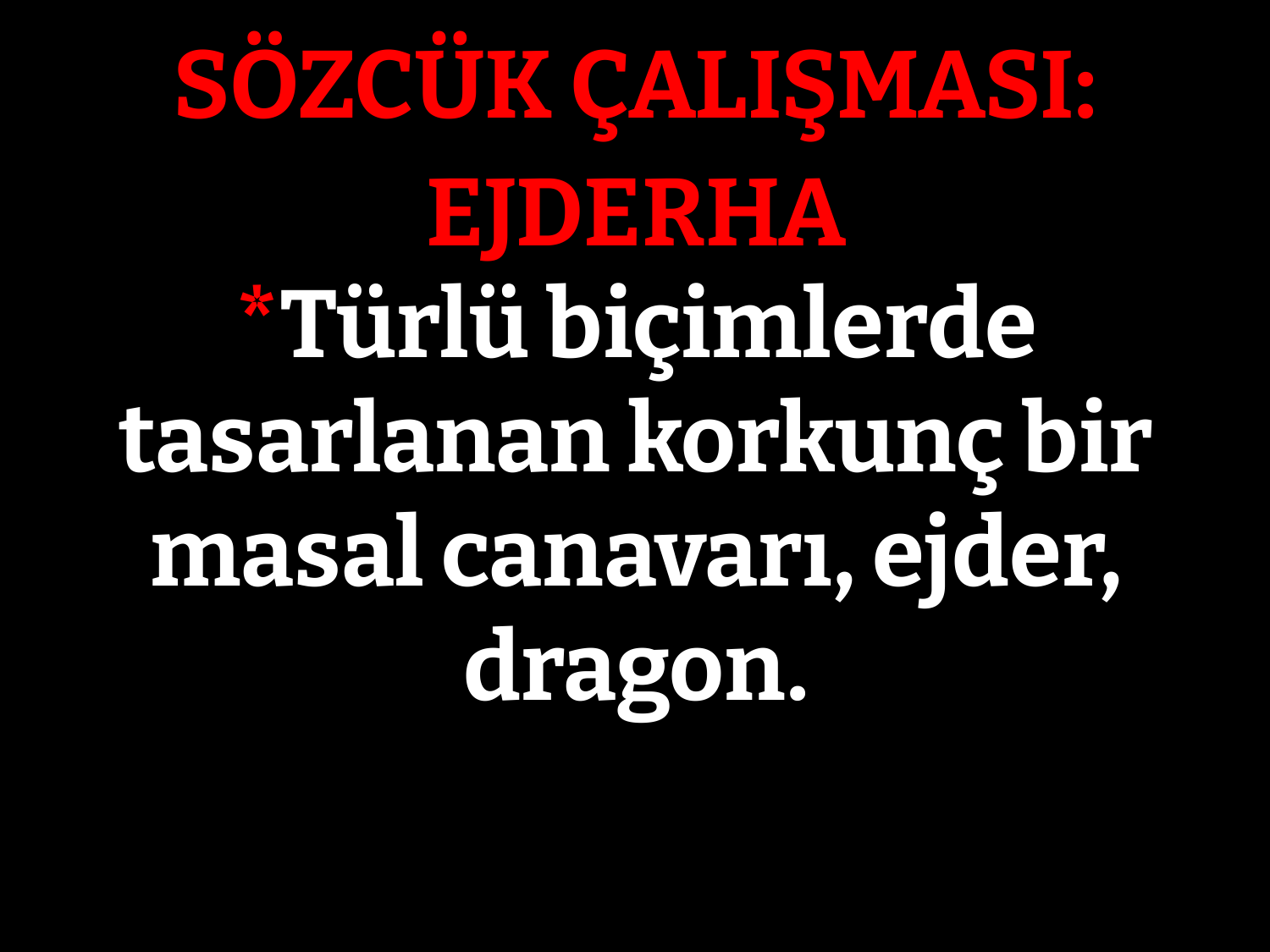

SÖZCÜK ÇALIŞMASI:
EJDERHA
*Türlü biçimlerde tasarlanan korkunç bir masal canavarı, ejder, dragon.